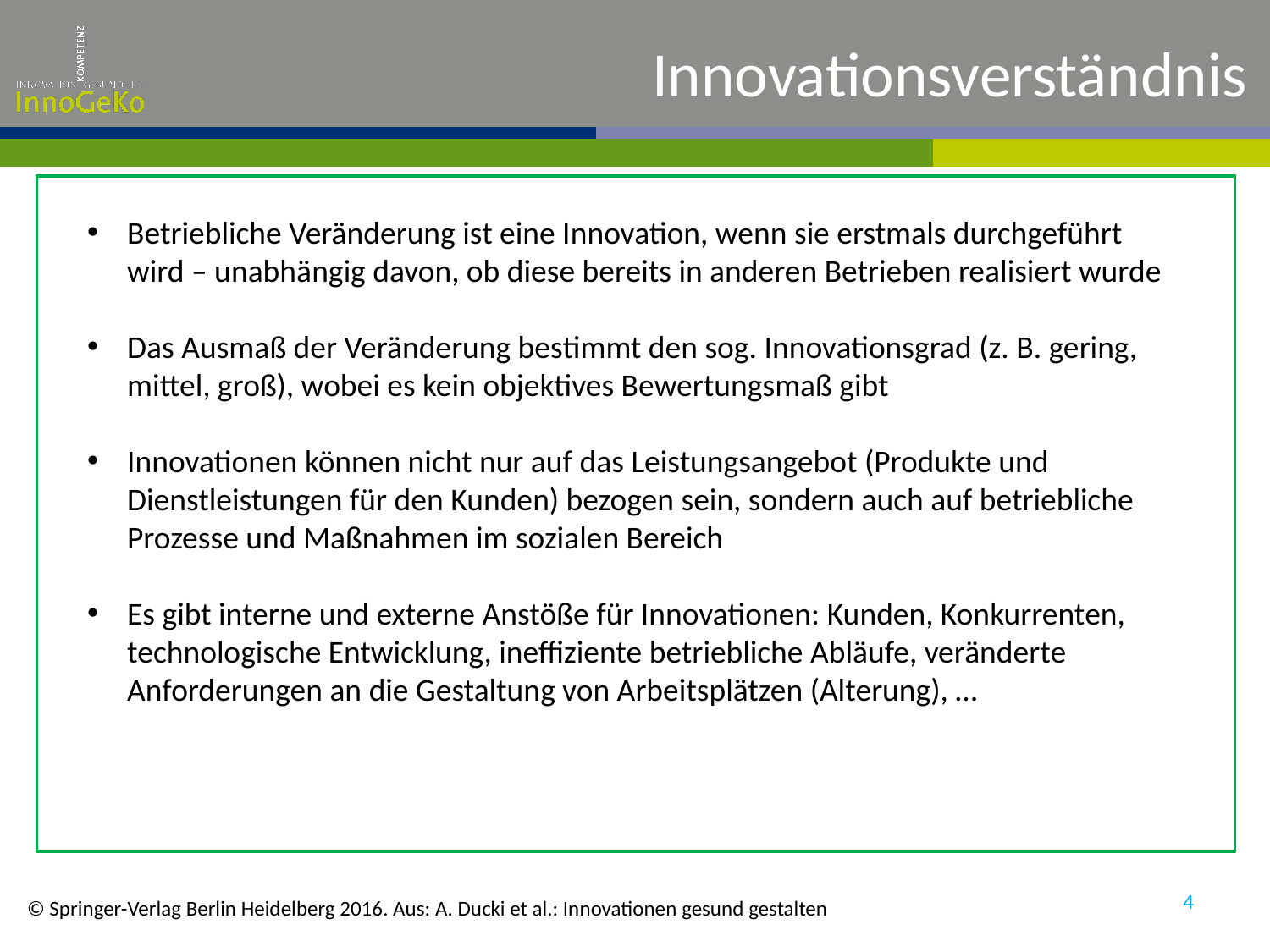

# Innovationsverständnis
Betriebliche Veränderung ist eine Innovation, wenn sie erstmals durchgeführt wird – unabhängig davon, ob diese bereits in anderen Betrieben realisiert wurde

Das Ausmaß der Veränderung bestimmt den sog. Innovationsgrad (z. B. gering, mittel, groß), wobei es kein objektives Bewertungsmaß gibt

Innovationen können nicht nur auf das Leistungsangebot (Produkte und Dienstleistungen für den Kunden) bezogen sein, sondern auch auf betriebliche Prozesse und Maßnahmen im sozialen Bereich

Es gibt interne und externe Anstöße für Innovationen: Kunden, Konkurrenten, technologische Entwicklung, ineffiziente betriebliche Abläufe, veränderte Anforderungen an die Gestaltung von Arbeitsplätzen (Alterung), …

4